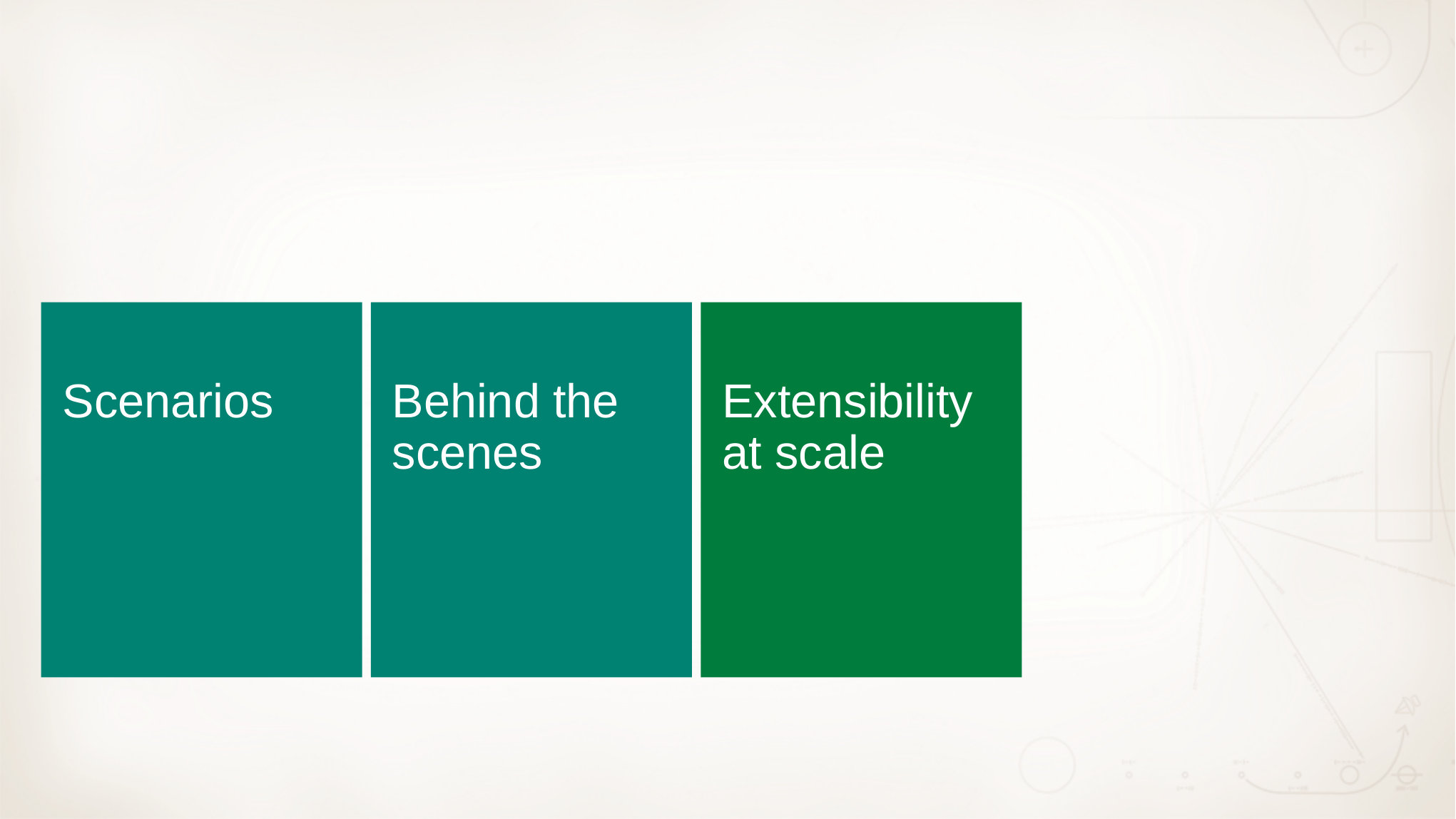

Scenarios

Behind the scenes

Extensibility at scale